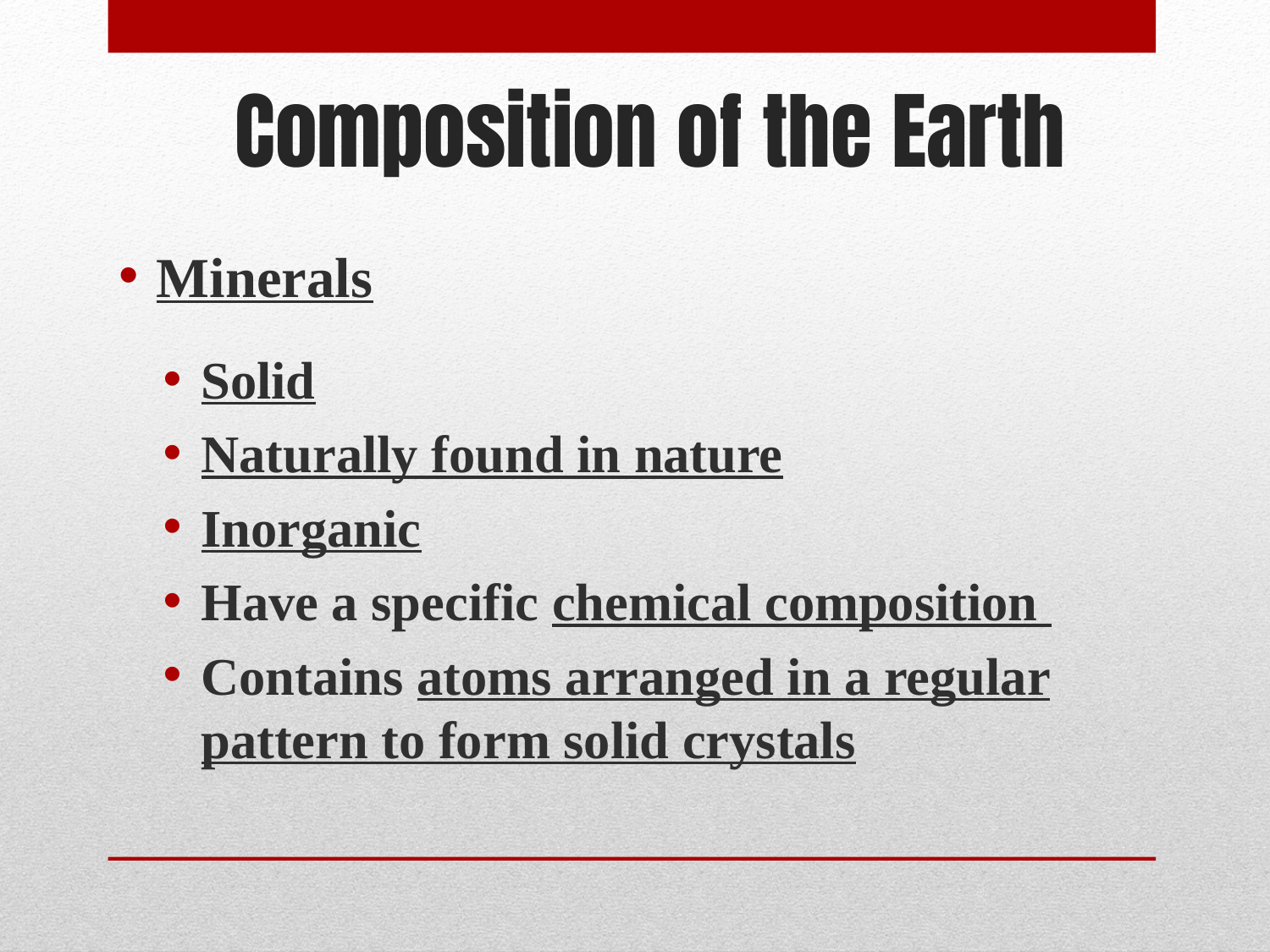

Composition of the Earth
Minerals

Solid
Naturally found in nature
Inorganic
Have a specific chemical composition
Contains atoms arranged in a regular pattern to form solid crystals